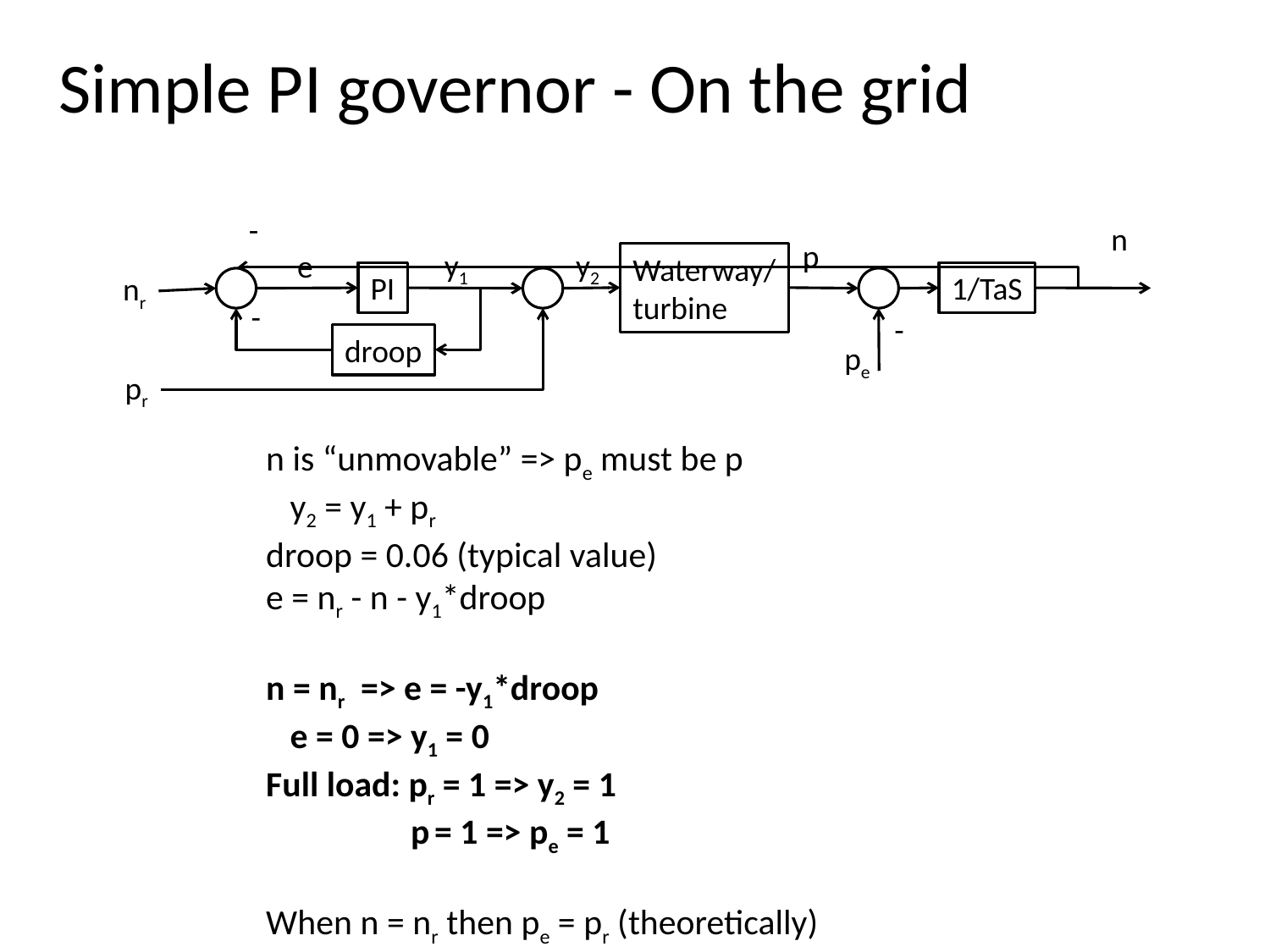

Simple PI governor - On the grid
-
n
p
y1
y2
e
Waterway/
turbine
PI
1/TaS
nr

-
-
droop
pe
pr
n is “unmovable” => pe must be p
   y2 = y1 + pr
droop = 0.06 (typical value)
e = nr - n - y1*droop

n = nr  => e = -y1*droop
   e = 0 => y1 = 0
Full load: pr = 1 => y2 = 1
                  p = 1 => pe = 1

When n = nr then pe = pr (theoretically)